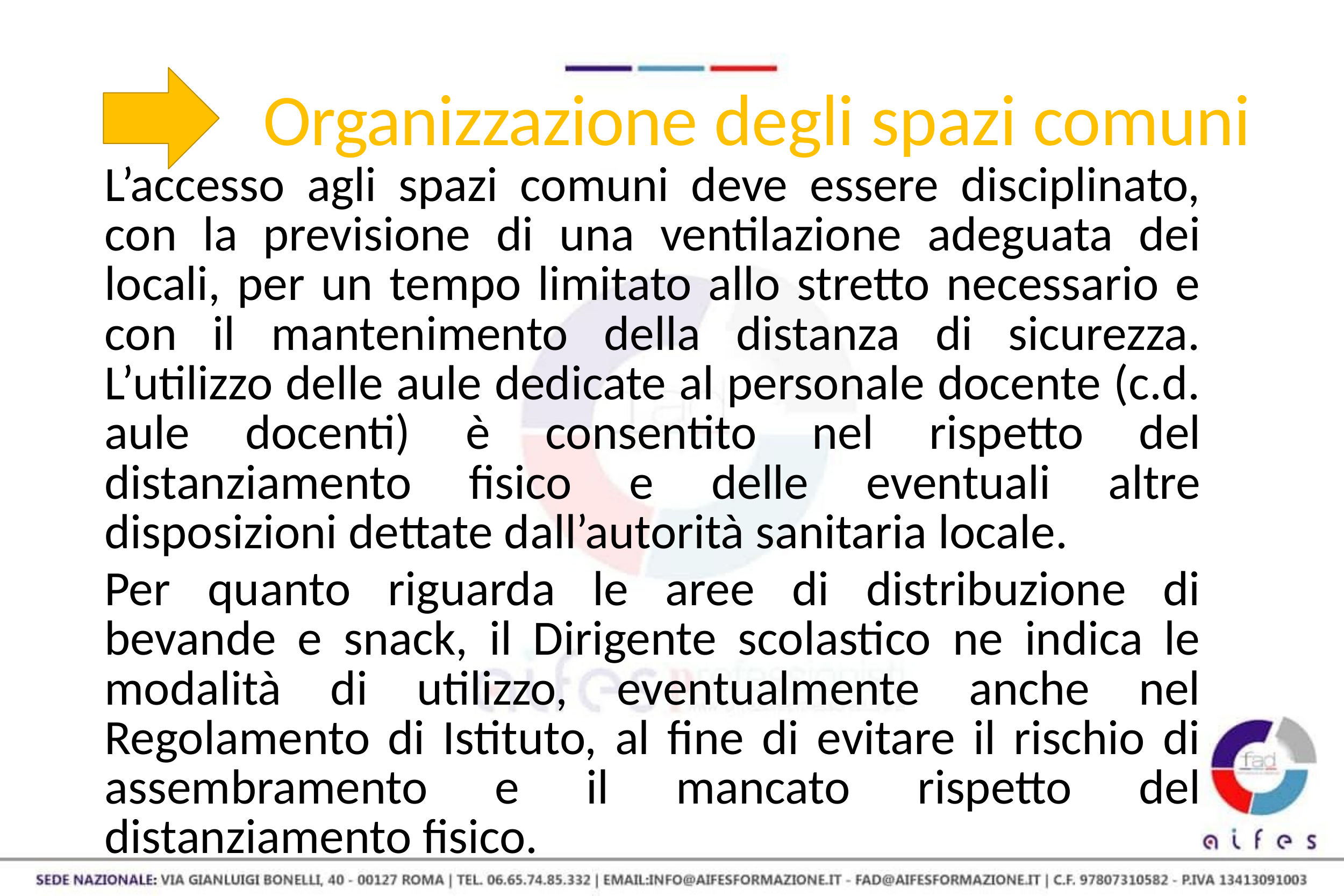

# Organizzazione degli spazi comuni
L’accesso agli spazi comuni deve essere disciplinato, con la previsione di una ventilazione adeguata dei locali, per un tempo limitato allo stretto necessario e con il mantenimento della distanza di sicurezza. L’utilizzo delle aule dedicate al personale docente (c.d. aule docenti) è consentito nel rispetto del distanziamento fisico e delle eventuali altre disposizioni dettate dall’autorità sanitaria locale.
Per quanto riguarda le aree di distribuzione di bevande e snack, il Dirigente scolastico ne indica le modalità di utilizzo, eventualmente anche nel Regolamento di Istituto, al fine di evitare il rischio di assembramento e il mancato rispetto del distanziamento fisico.